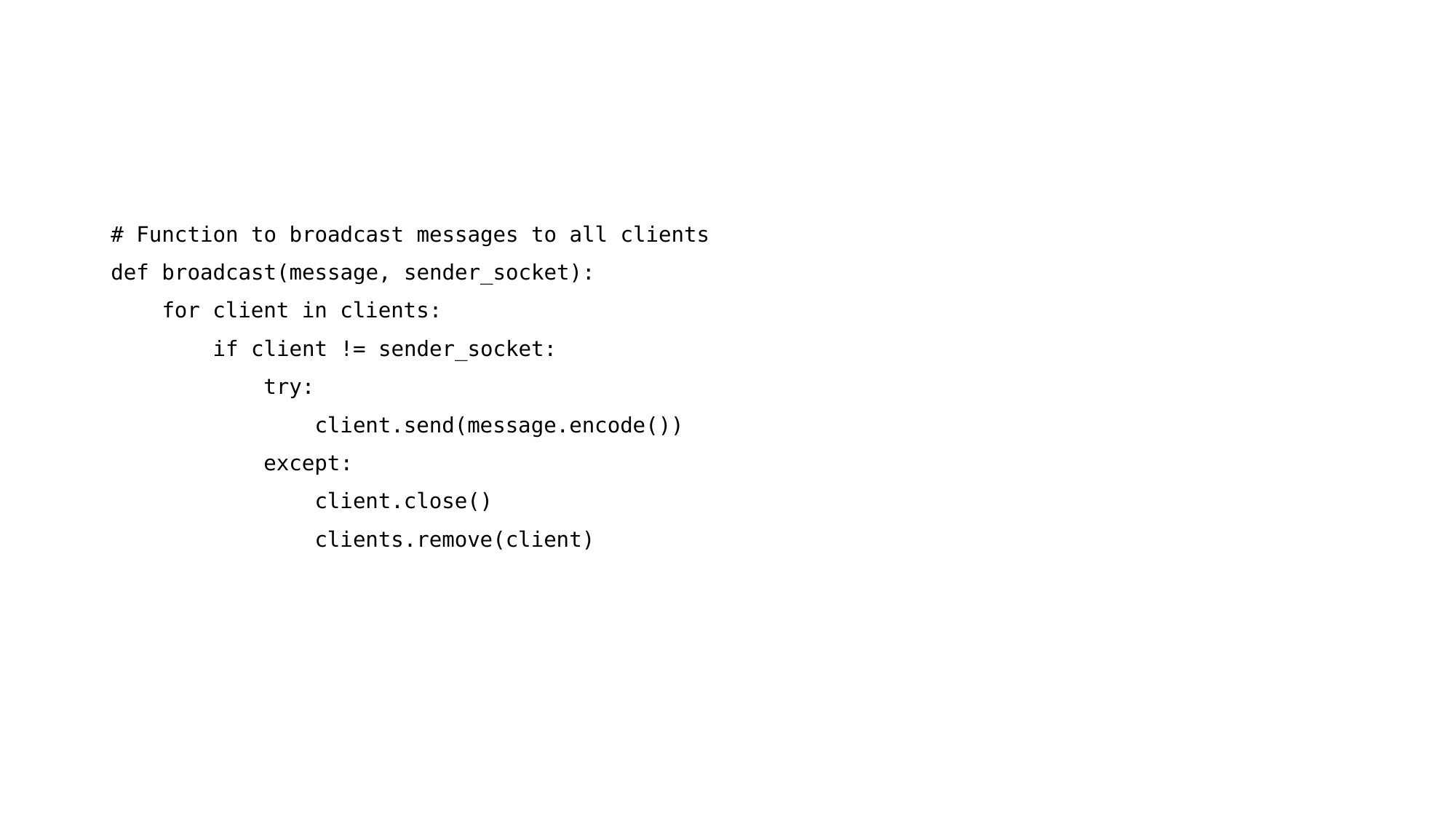

#
# Function to broadcast messages to all clients
def broadcast(message, sender_socket):
    for client in clients:
        if client != sender_socket:
            try:
                client.send(message.encode())
            except:
                client.close()
                clients.remove(client)